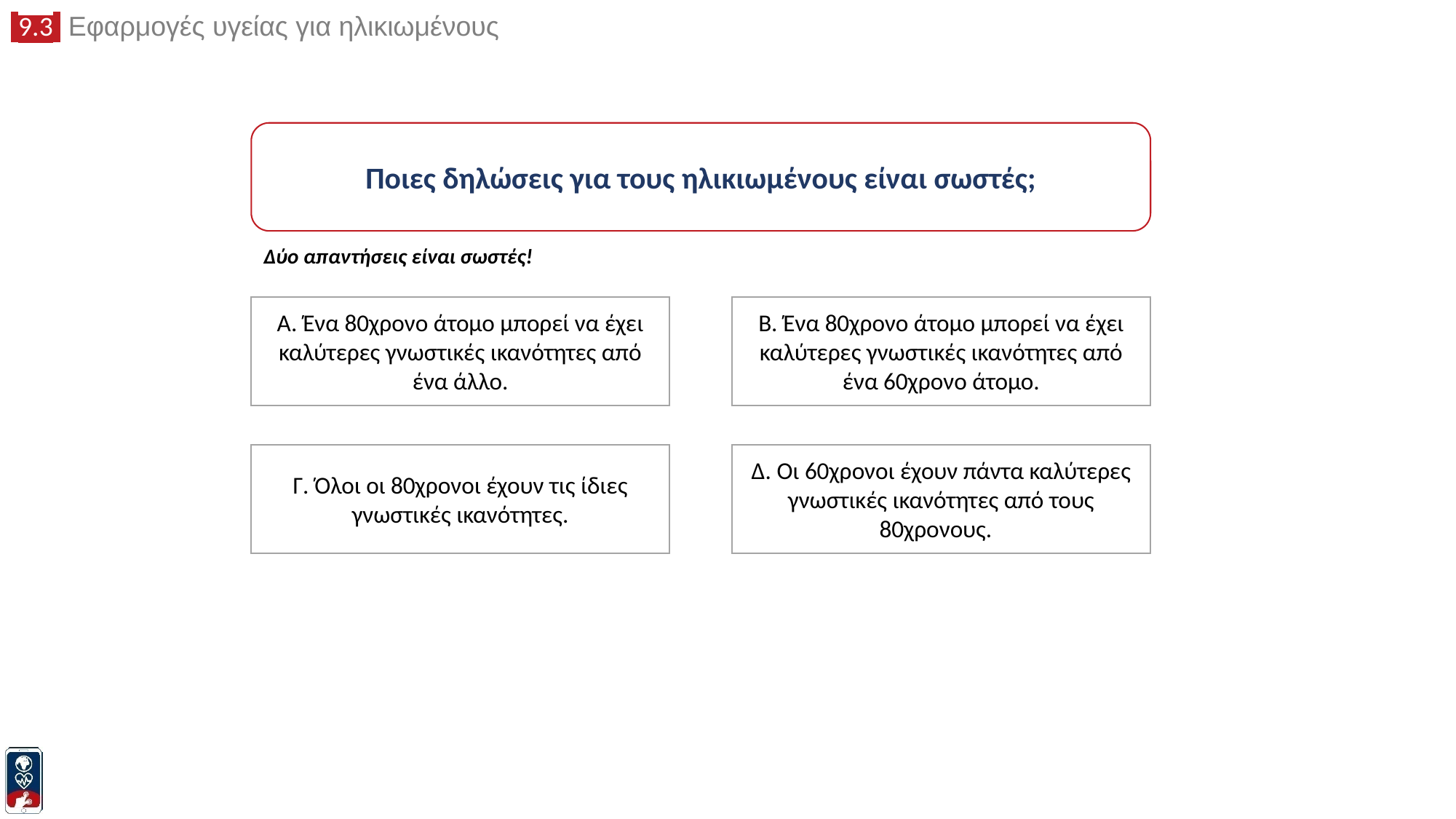

Ποιες δηλώσεις για τους ηλικιωμένους είναι σωστές;
Δύο απαντήσεις είναι σωστές!
A. Ένα 80χρονο άτομο μπορεί να έχει καλύτερες γνωστικές ικανότητες από ένα άλλο.
B. Ένα 80χρονο άτομο μπορεί να έχει καλύτερες γνωστικές ικανότητες από ένα 60χρονο άτομο.
Δ. Οι 60χρονοι έχουν πάντα καλύτερες γνωστικές ικανότητες από τους 80χρονους.
Γ. Όλοι οι 80χρονοι έχουν τις ίδιες γνωστικές ικανότητες.